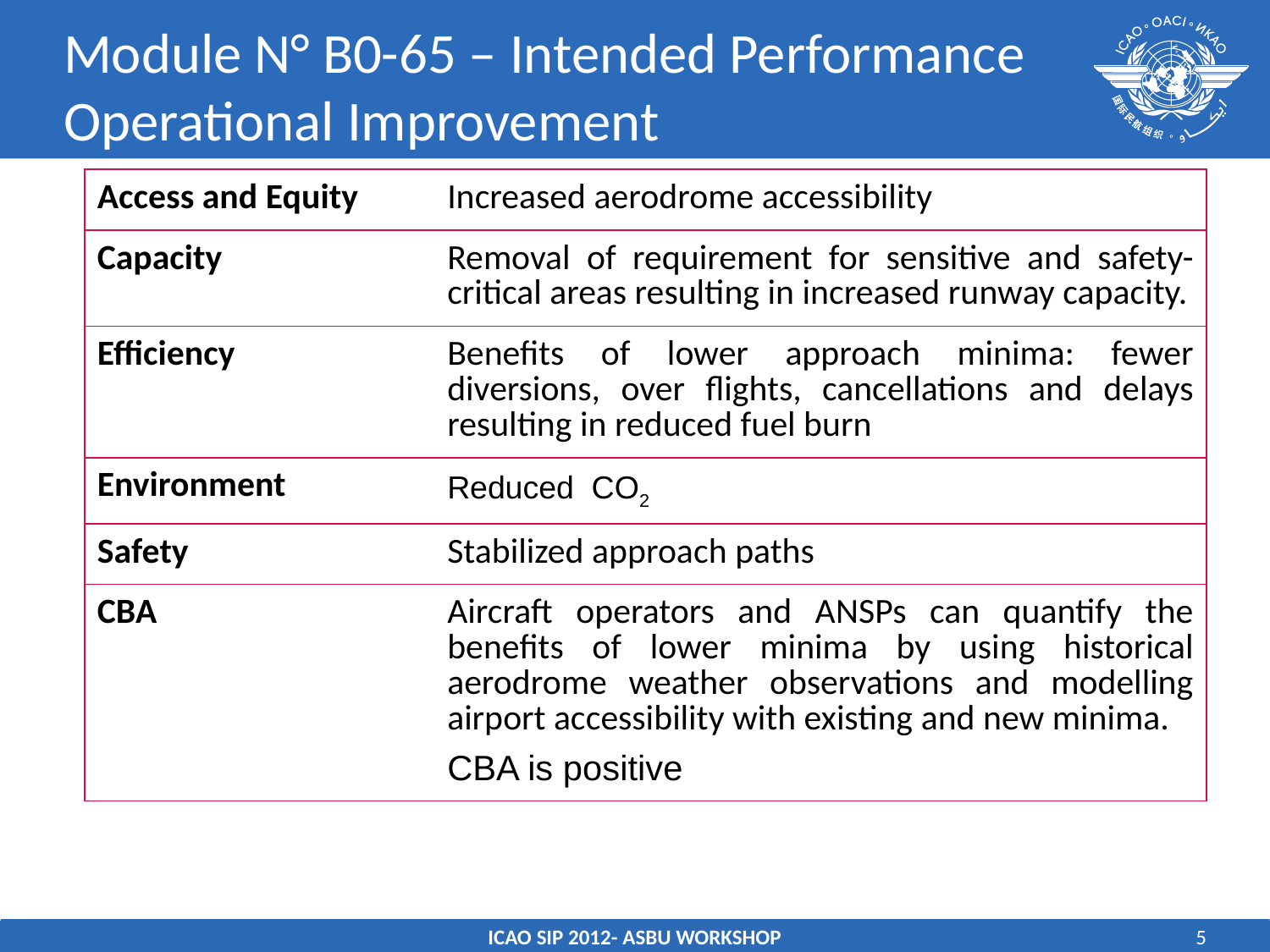

# Module N° B0-65 – Intended Performance Operational Improvement
| Access and Equity | Increased aerodrome accessibility |
| --- | --- |
| Capacity | Removal of requirement for sensitive and safety-critical areas resulting in increased runway capacity. |
| Efficiency | Benefits of lower approach minima: fewer diversions, over flights, cancellations and delays resulting in reduced fuel burn |
| Environment | Reduced CO2 |
| Safety | Stabilized approach paths |
| CBA | Aircraft operators and ANSPs can quantify the benefits of lower minima by using historical aerodrome weather observations and modelling airport accessibility with existing and new minima. CBA is positive |
ICAO SIP 2012- ASBU WORKSHOP
5